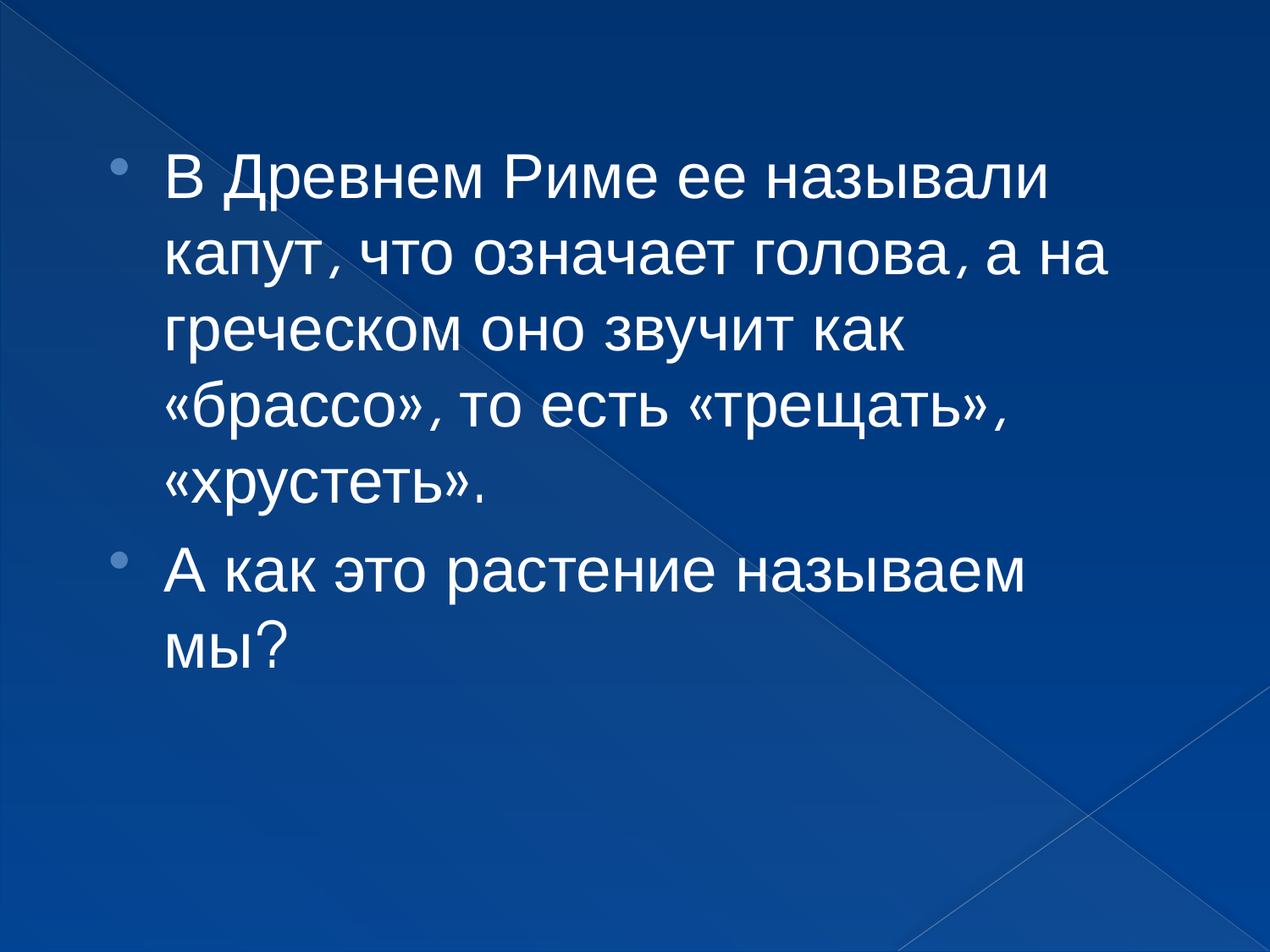

В Древнем Риме ее называли капут, что означает голова, а на греческом оно звучит как «брассо», то есть «трещать», «хрустеть».
А как это растение называем мы?